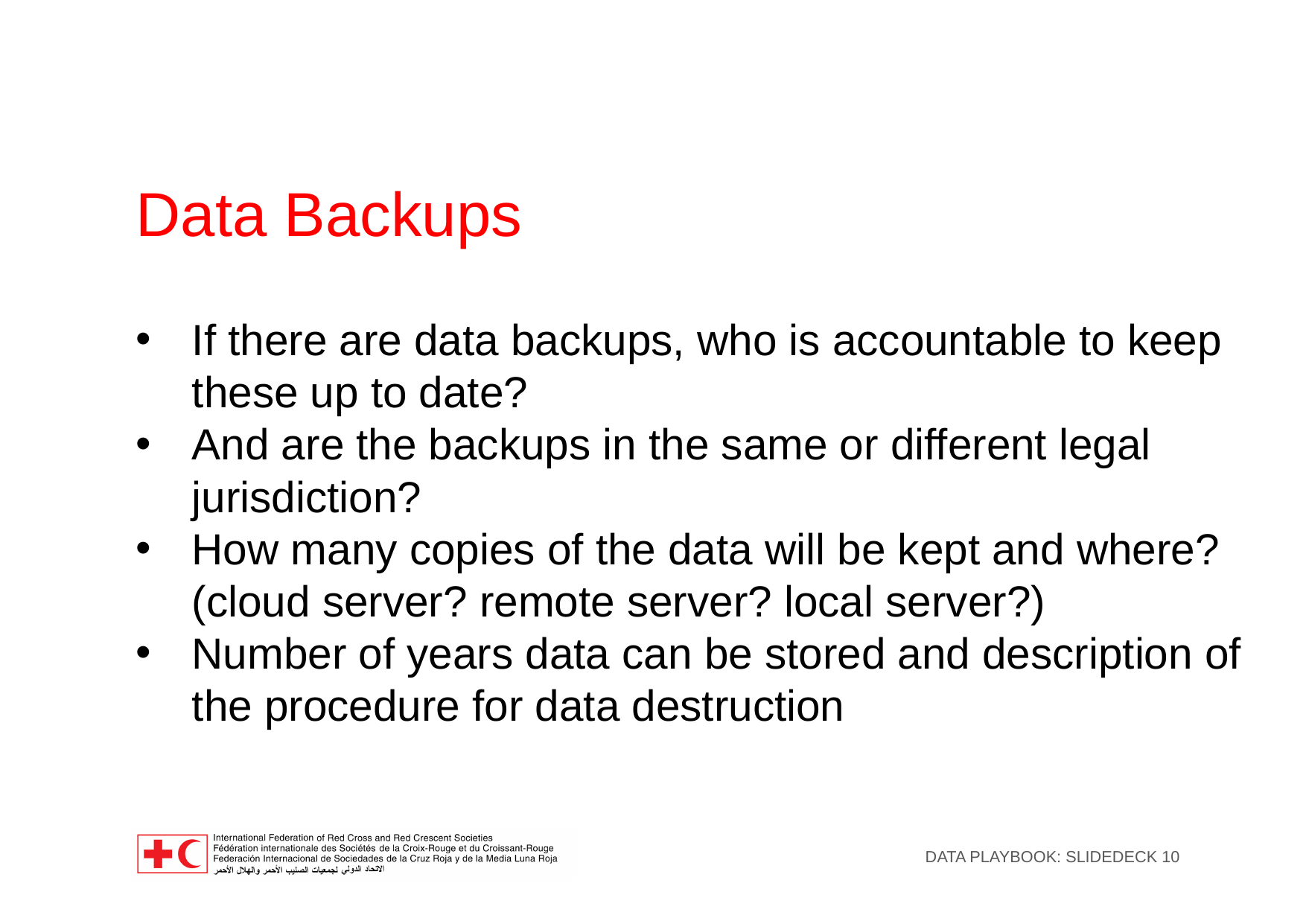

Data Backups
If there are data backups, who is accountable to keep these up to date?
And are the backups in the same or different legal jurisdiction?
How many copies of the data will be kept and where? (cloud server? remote server? local server?)
Number of years data can be stored and description of the procedure for data destruction